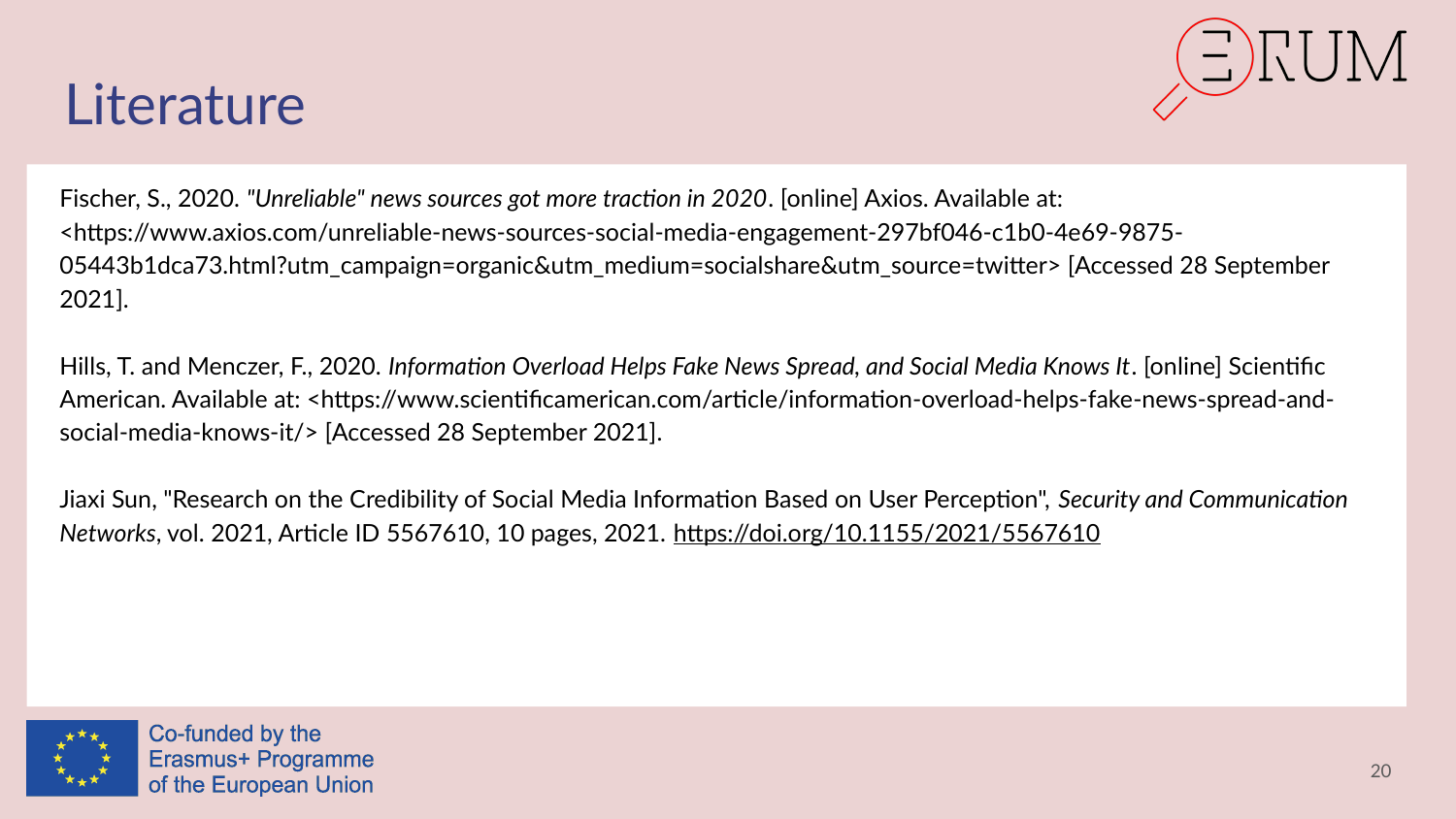

# Literature
Fischer, S., 2020. "Unreliable" news sources got more traction in 2020. [online] Axios. Available at: <https://www.axios.com/unreliable-news-sources-social-media-engagement-297bf046-c1b0-4e69-9875-05443b1dca73.html?utm_campaign=organic&utm_medium=socialshare&utm_source=twitter> [Accessed 28 September 2021].
Hills, T. and Menczer, F., 2020. Information Overload Helps Fake News Spread, and Social Media Knows It. [online] Scientific American. Available at: <https://www.scientificamerican.com/article/information-overload-helps-fake-news-spread-and-social-media-knows-it/> [Accessed 28 September 2021].
Jiaxi Sun, "Research on the Credibility of Social Media Information Based on User Perception", Security and Communication Networks, vol. 2021, Article ID 5567610, 10 pages, 2021. https://doi.org/10.1155/2021/5567610
20